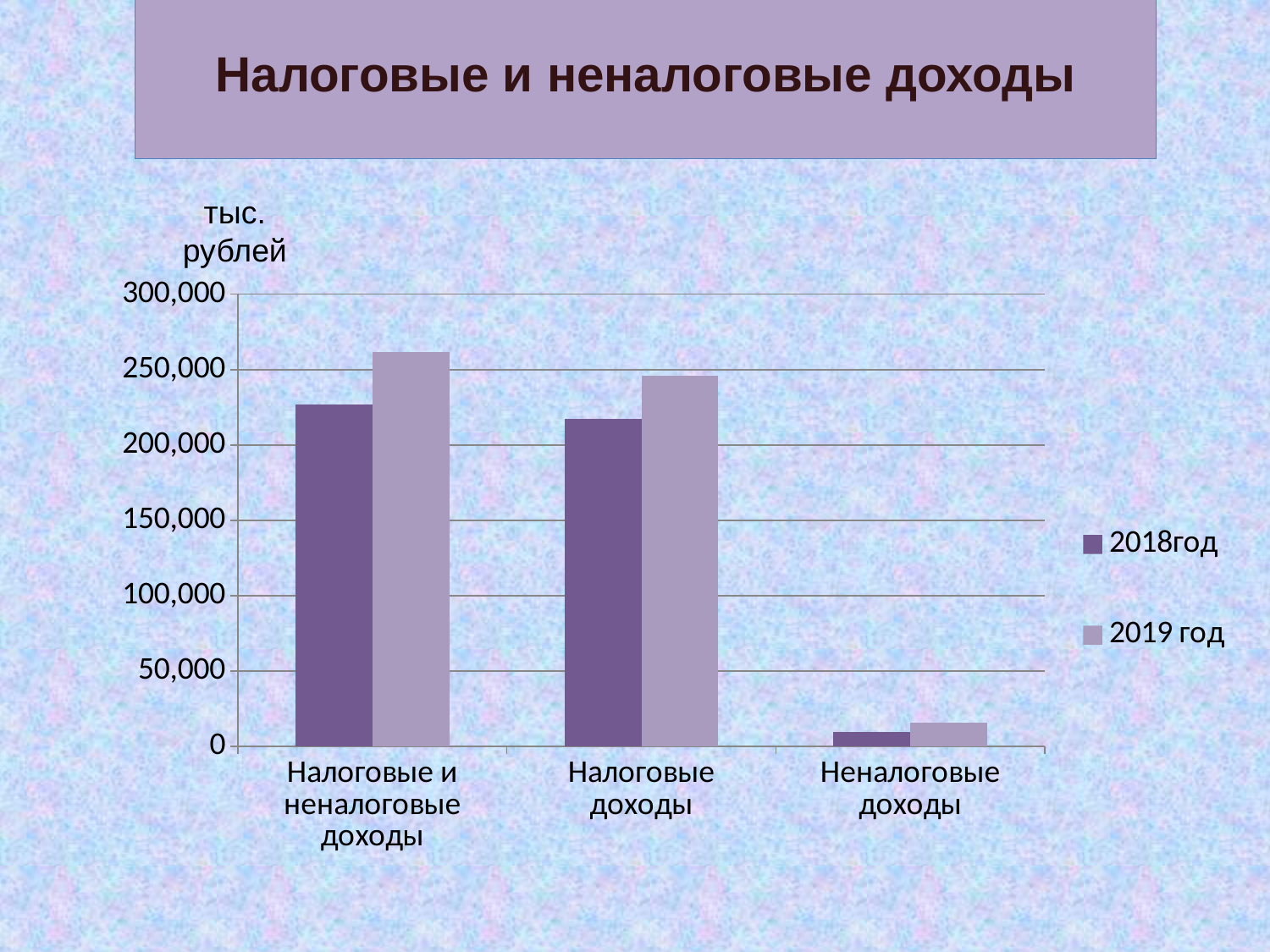

# Налоговые и неналоговые доходы
тыс. рублей

### Chart

| Category | 2018год | 2019 год |
|---|---|---|
| Налоговые и неналоговые доходы | 227085.21674 | 261552.99943 |
| Налоговые доходы | 217501.63758 | 245790.05354 |
| Неналоговые доходы | 9583.57916 | 15763.21389 |